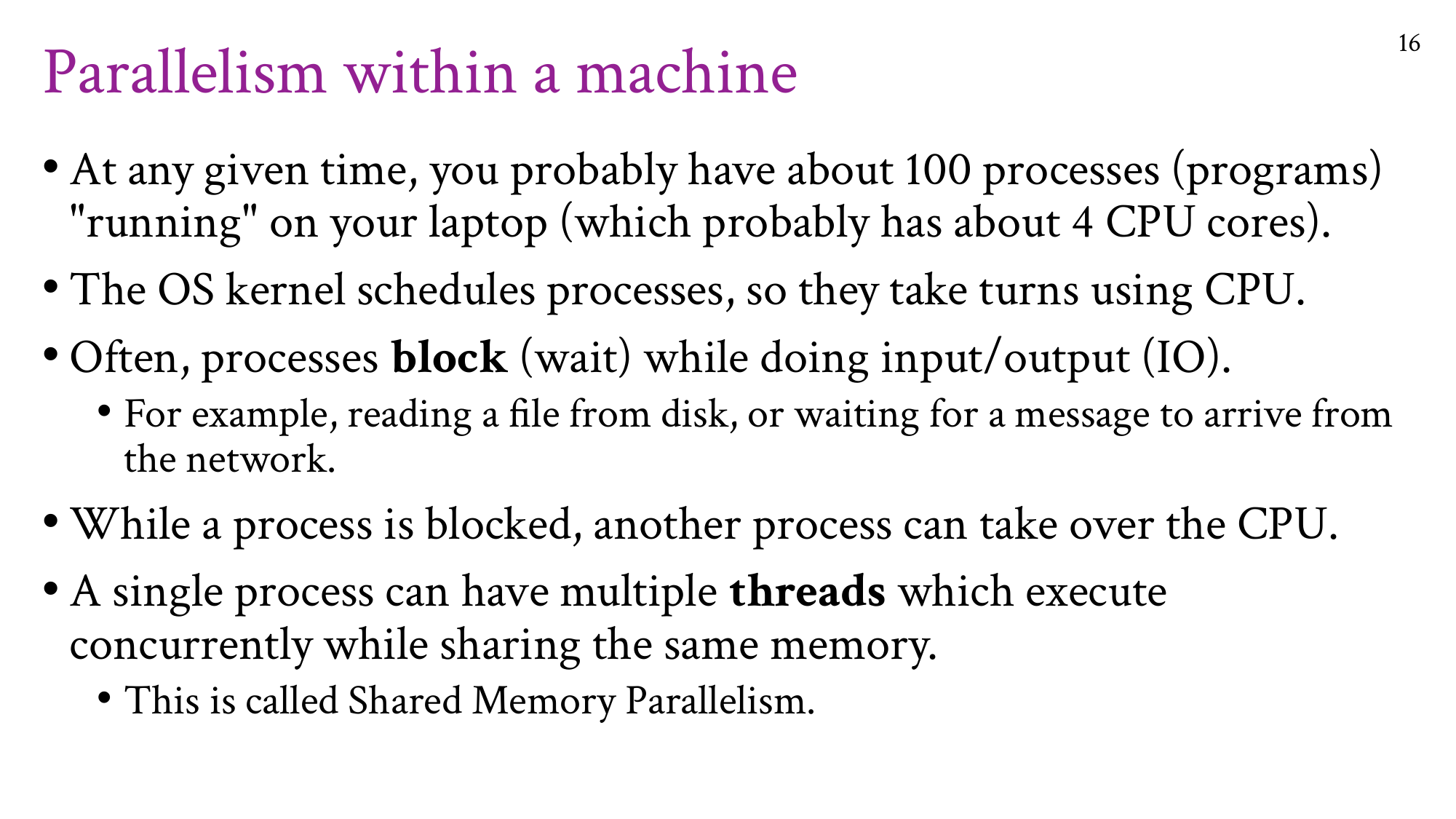

# Parallelism within a machine
At any given time, you probably have about 100 processes (programs) "running" on your laptop (which probably has about 4 CPU cores).
The OS kernel schedules processes, so they take turns using CPU.
Often, processes block (wait) while doing input/output (IO).
For example, reading a file from disk, or waiting for a message to arrive from the network.
While a process is blocked, another process can take over the CPU.
A single process can have multiple threads which execute concurrently while sharing the same memory.
This is called Shared Memory Parallelism.